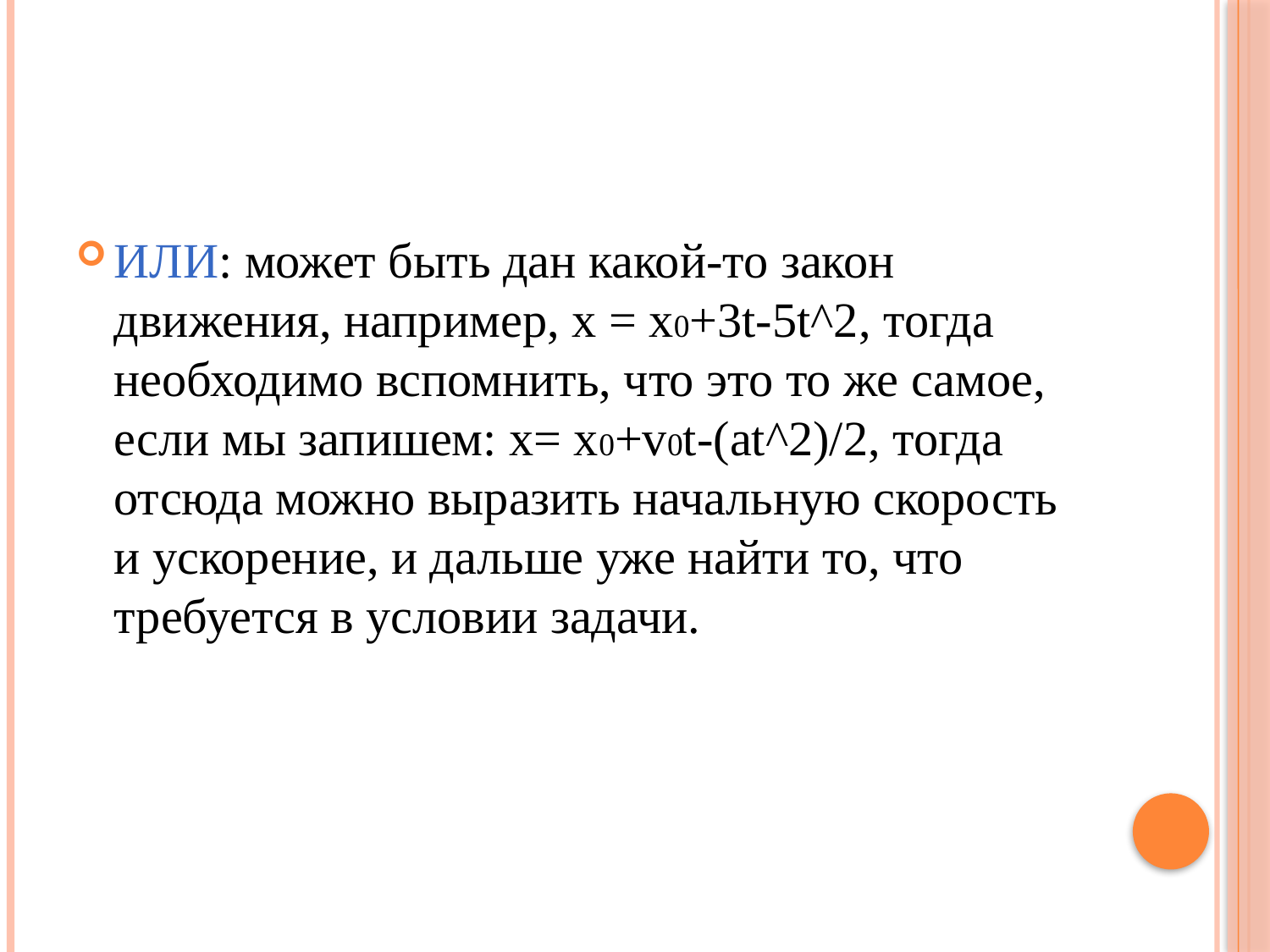

ИЛИ: может быть дан какой-то закон движения, например, x = x0+3t-5t^2, тогда необходимо вспомнить, что это то же самое, если мы запишем: х= x0+v0t-(at^2)/2, тогда отсюда можно выразить начальную скорость и ускорение, и дальше уже найти то, что требуется в условии задачи.